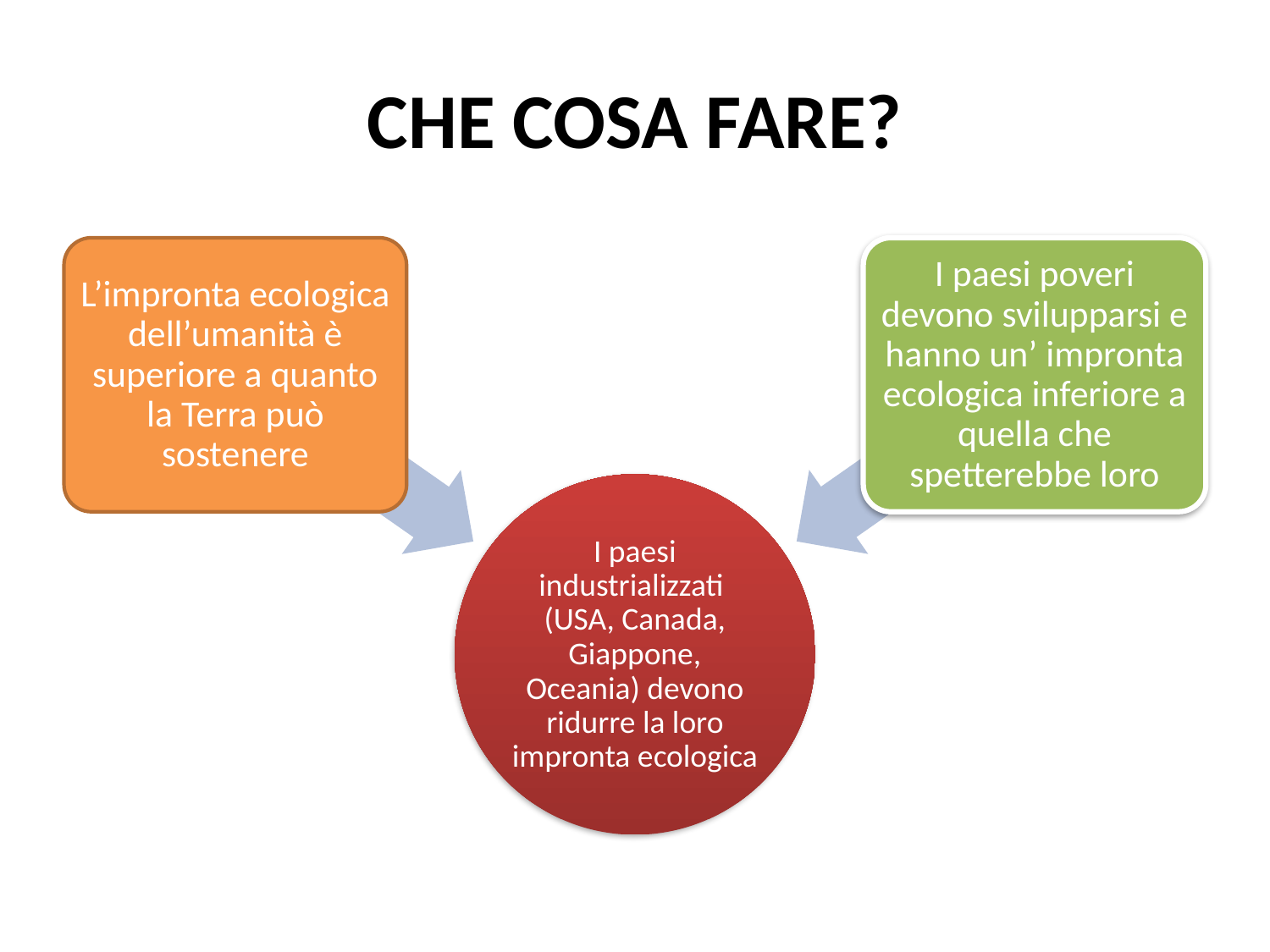

# CHE COSA FARE?
I paesi industrializzati  (USA, Canada, Giappone, Oceania) devono ridurre la loro impronta ecologica
L’impronta ecologica dell’umanità è superiore a quanto la Terra può sostenere
I paesi poveri devono svilupparsi e hanno un’ impronta ecologica inferiore a quella che spetterebbe loro